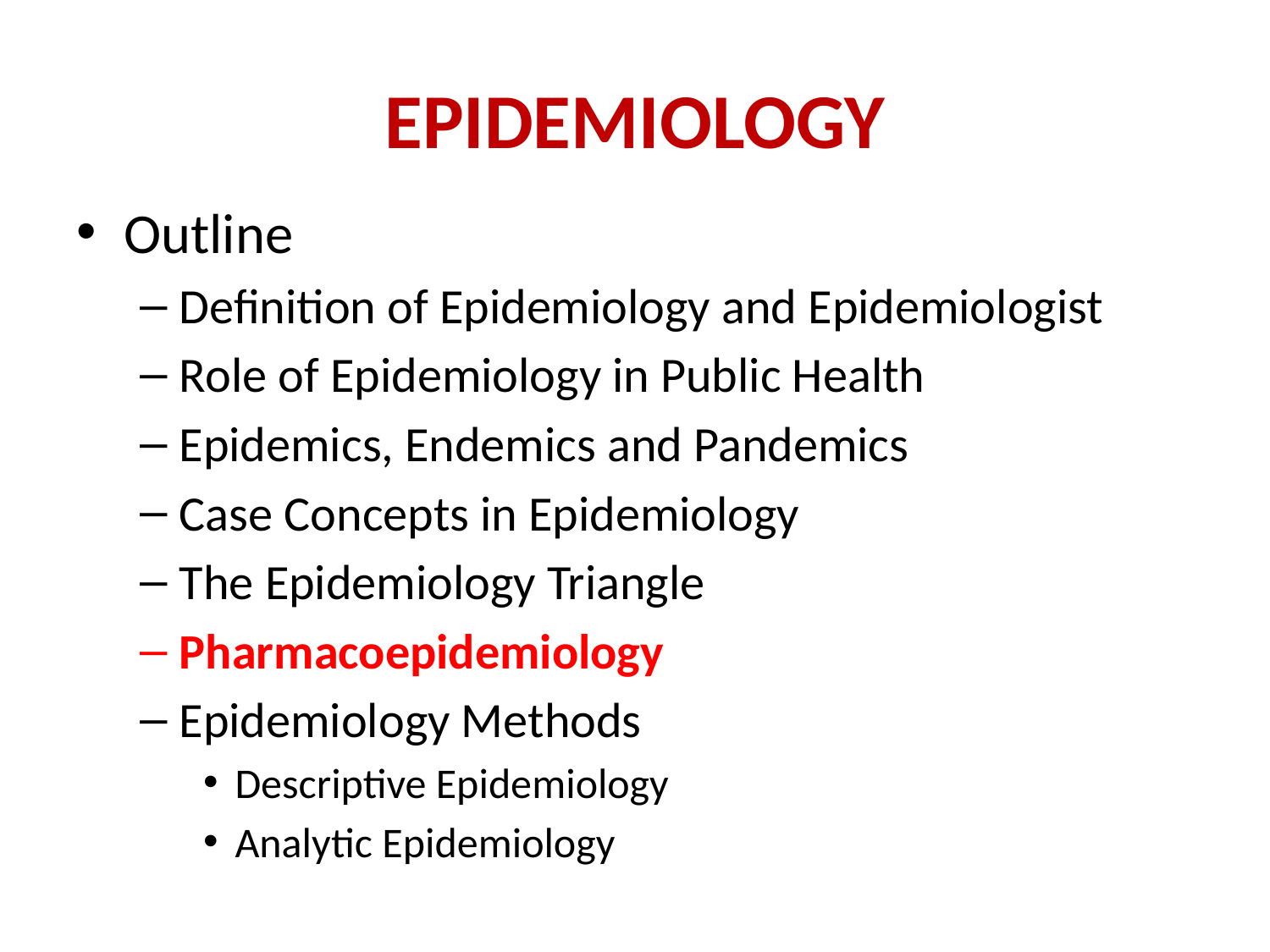

# EPIDEMIOLOGY
Outline
Definition of Epidemiology and Epidemiologist
Role of Epidemiology in Public Health
Epidemics, Endemics and Pandemics
Case Concepts in Epidemiology
The Epidemiology Triangle
Pharmacoepidemiology
Epidemiology Methods
Descriptive Epidemiology
Analytic Epidemiology